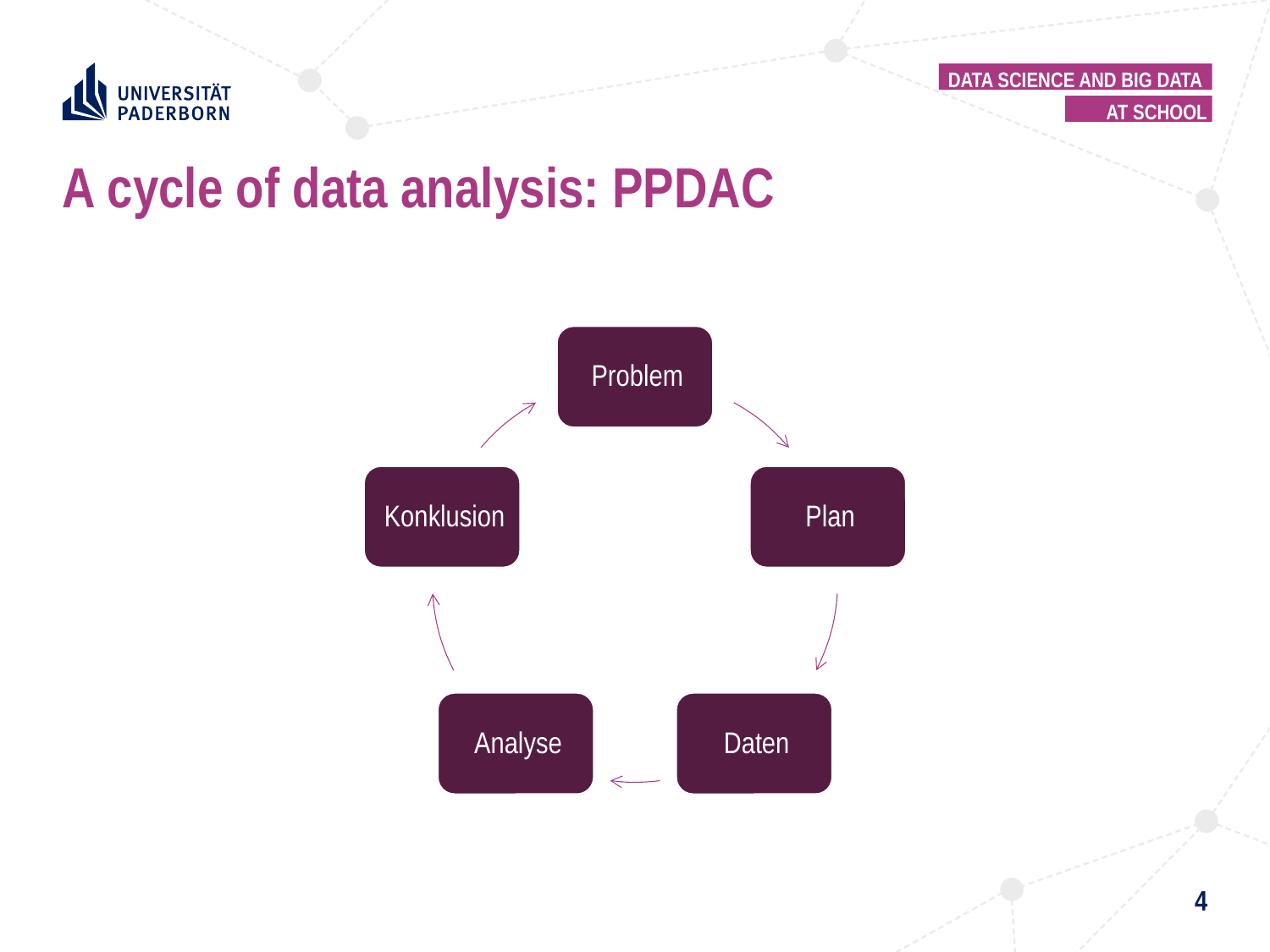

Data science and big data
At school
A cycle of data analysis: PPDAC

Problem
Plan
Daten
Analyse
Konklusion
4